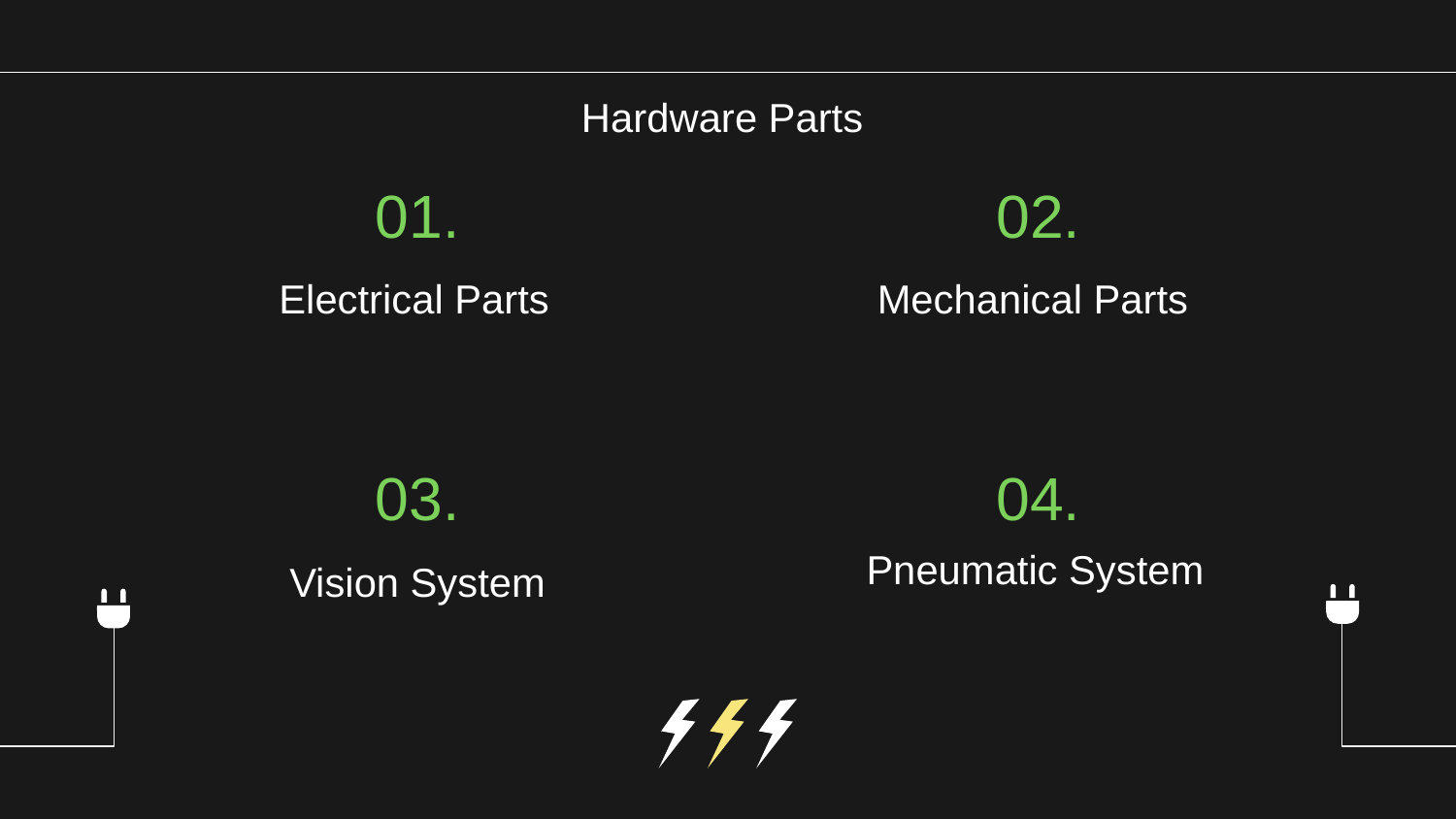

Hardware Parts

01.
02.
# Electrical Parts
Mechanical Parts
03.
04.
Vision System
Pneumatic System